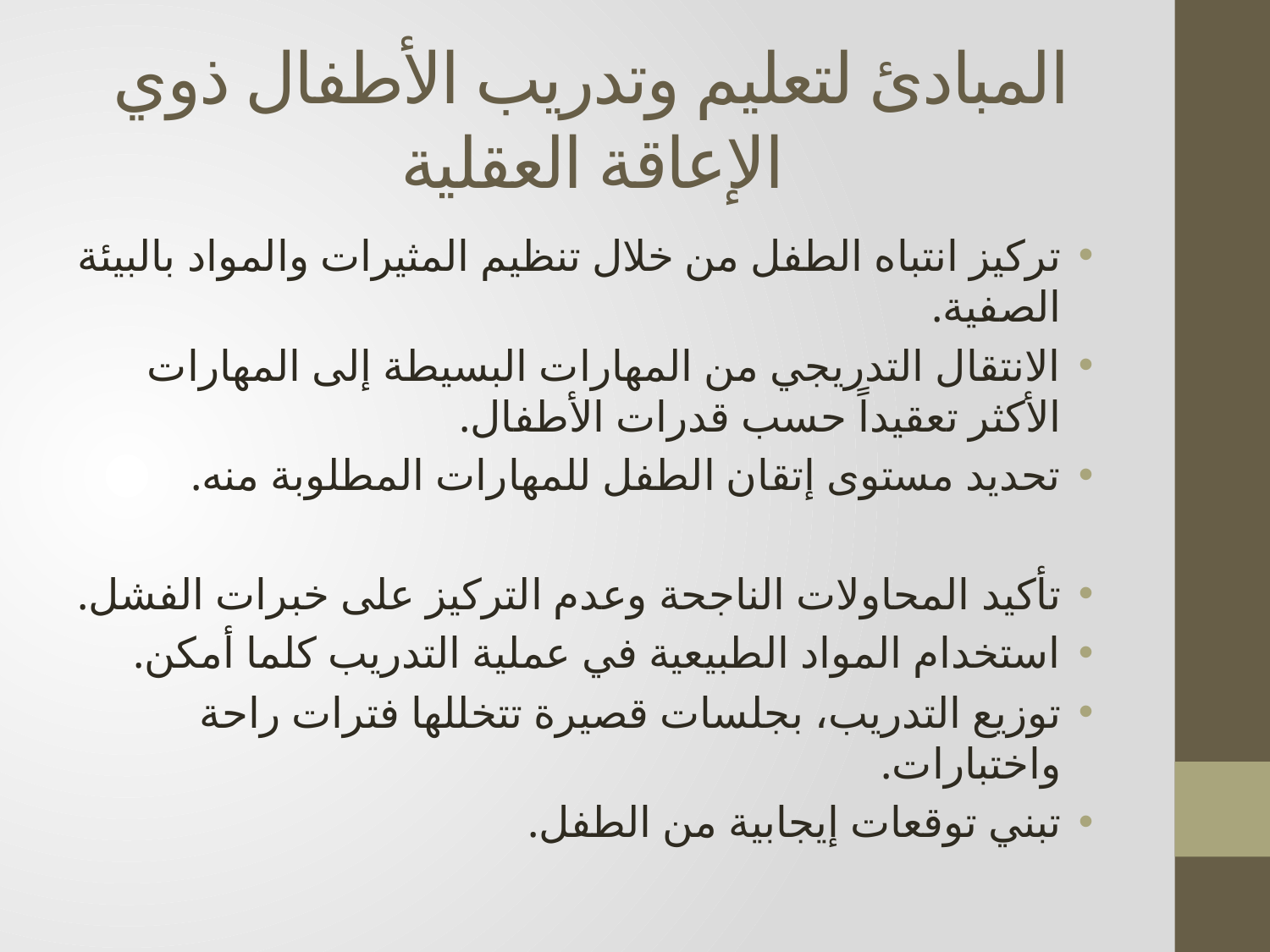

# المبادئ لتعليم وتدريب الأطفال ذوي الإعاقة العقلية
تركيز انتباه الطفل من خلال تنظيم المثيرات والمواد بالبيئة الصفية.
الانتقال التدريجي من المهارات البسيطة إلى المهارات الأكثر تعقيداً حسب قدرات الأطفال.
تحديد مستوى إتقان الطفل للمهارات المطلوبة منه.

تأكيد المحاولات الناجحة وعدم التركيز على خبرات الفشل.
استخدام المواد الطبيعية في عملية التدريب كلما أمكن.
توزيع التدريب، بجلسات قصيرة تتخللها فترات راحة واختبارات.
تبني توقعات إيجابية من الطفل.